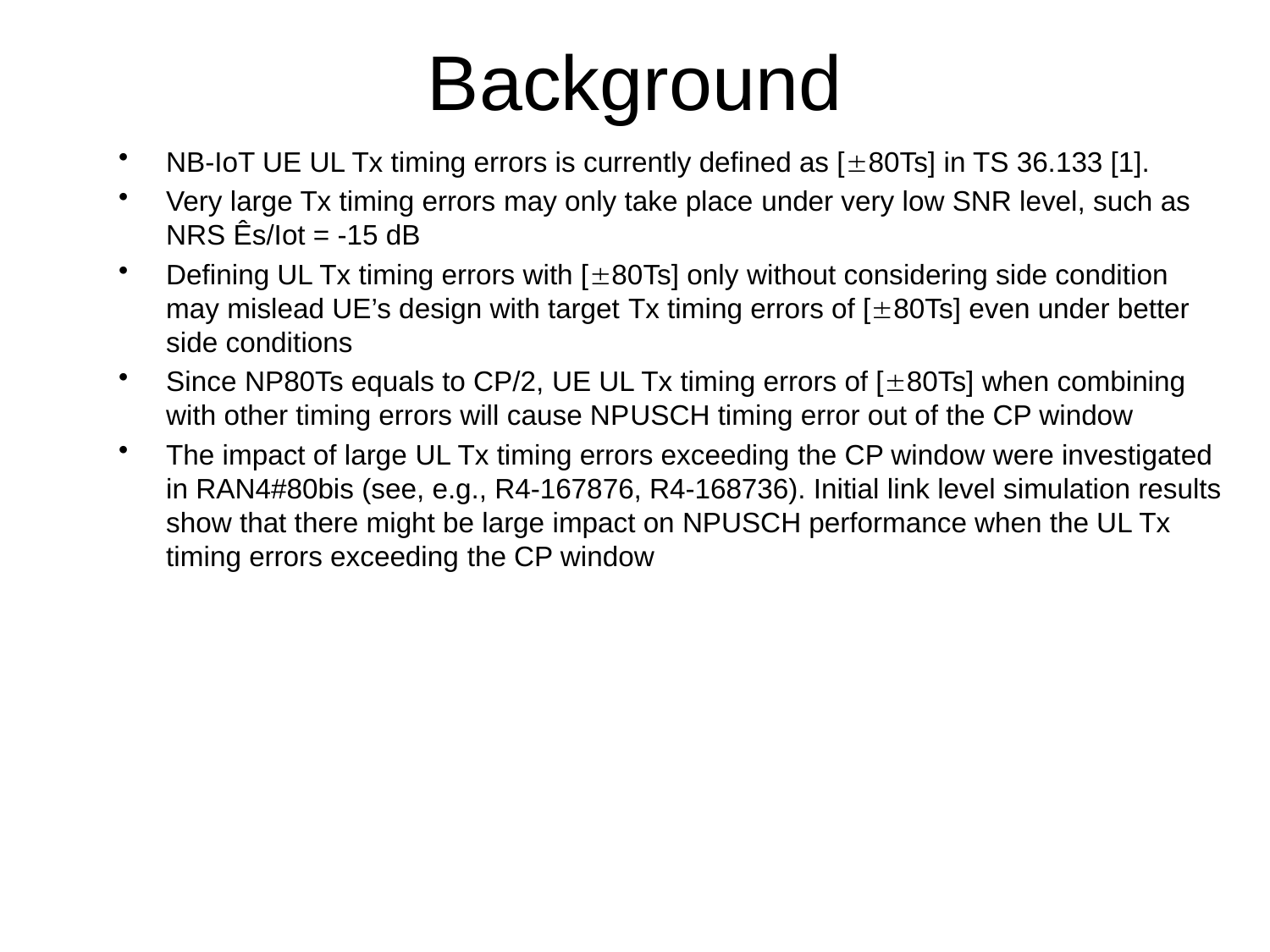

# Background
NB-IoT UE UL Tx timing errors is currently defined as [±80Ts] in TS 36.133 [1].
Very large Tx timing errors may only take place under very low SNR level, such as NRS Ês/Iot = -15 dB
Defining UL Tx timing errors with [±80Ts] only without considering side condition  may mislead UE’s design with target Tx timing errors of [±80Ts] even under better side conditions
Since NP80Ts equals to CP/2, UE UL Tx timing errors of [±80Ts] when combining with other timing errors will cause NPUSCH timing error out of the CP window
The impact of large UL Tx timing errors exceeding the CP window were investigated in RAN4#80bis (see, e.g., R4-167876, R4-168736). Initial link level simulation results show that there might be large impact on NPUSCH performance when the UL Tx timing errors exceeding the CP window